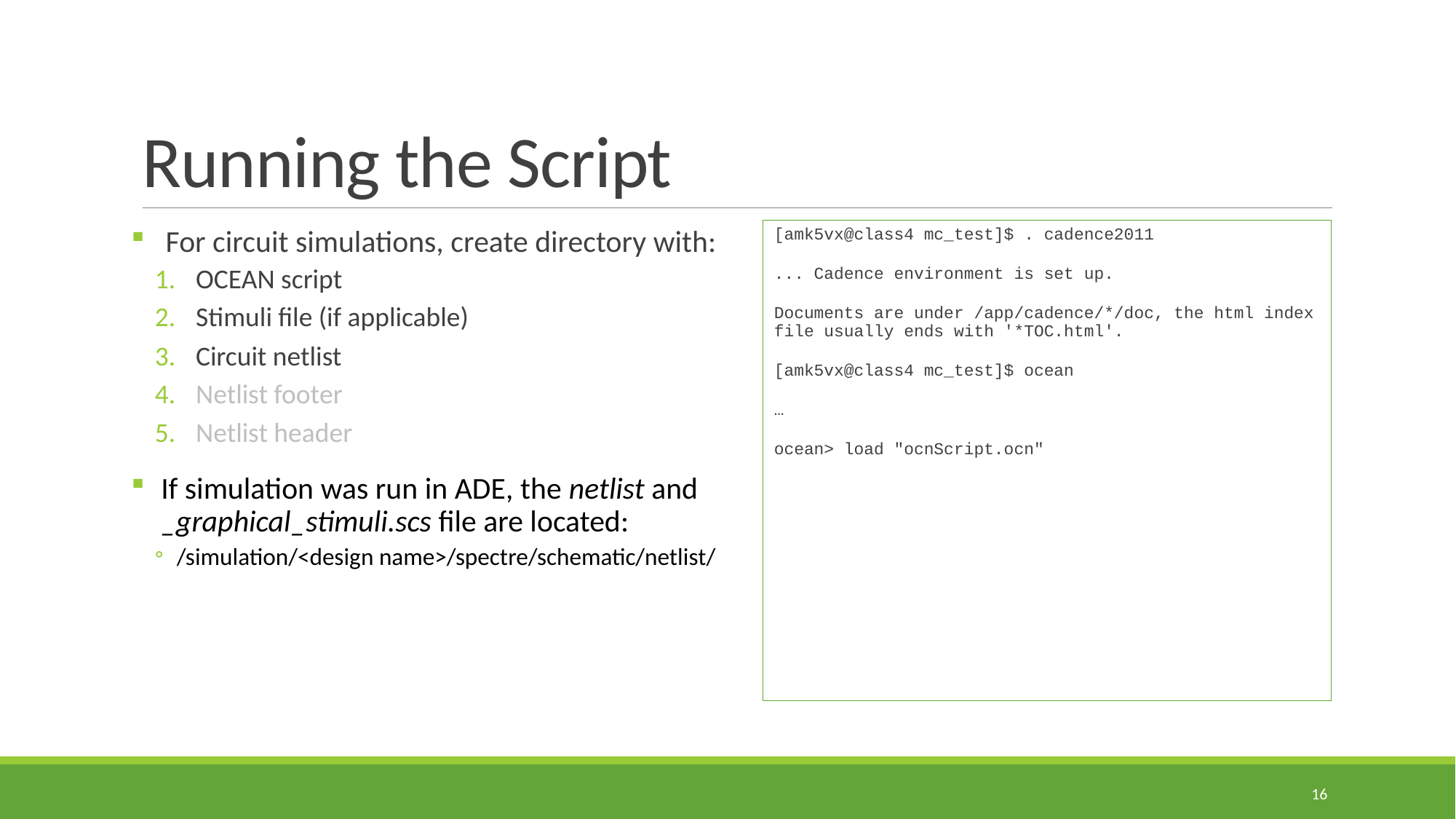

# Running the Script
   For circuit simulations, create directory with:
OCEAN script
Stimuli file (if applicable)
Circuit netlist
Netlist footer
Netlist header
If simulation was run in ADE, the netlist and _graphical_stimuli.scs file are located:
/simulation/<design name>/spectre/schematic/netlist/

[amk5vx@class4 mc_test]$ . cadence2011
... Cadence environment is set up.
Documents are under /app/cadence/*/doc, the html index file usually ends with '*TOC.html'.
[amk5vx@class4 mc_test]$ ocean
…
ocean> load "ocnScript.ocn"
16